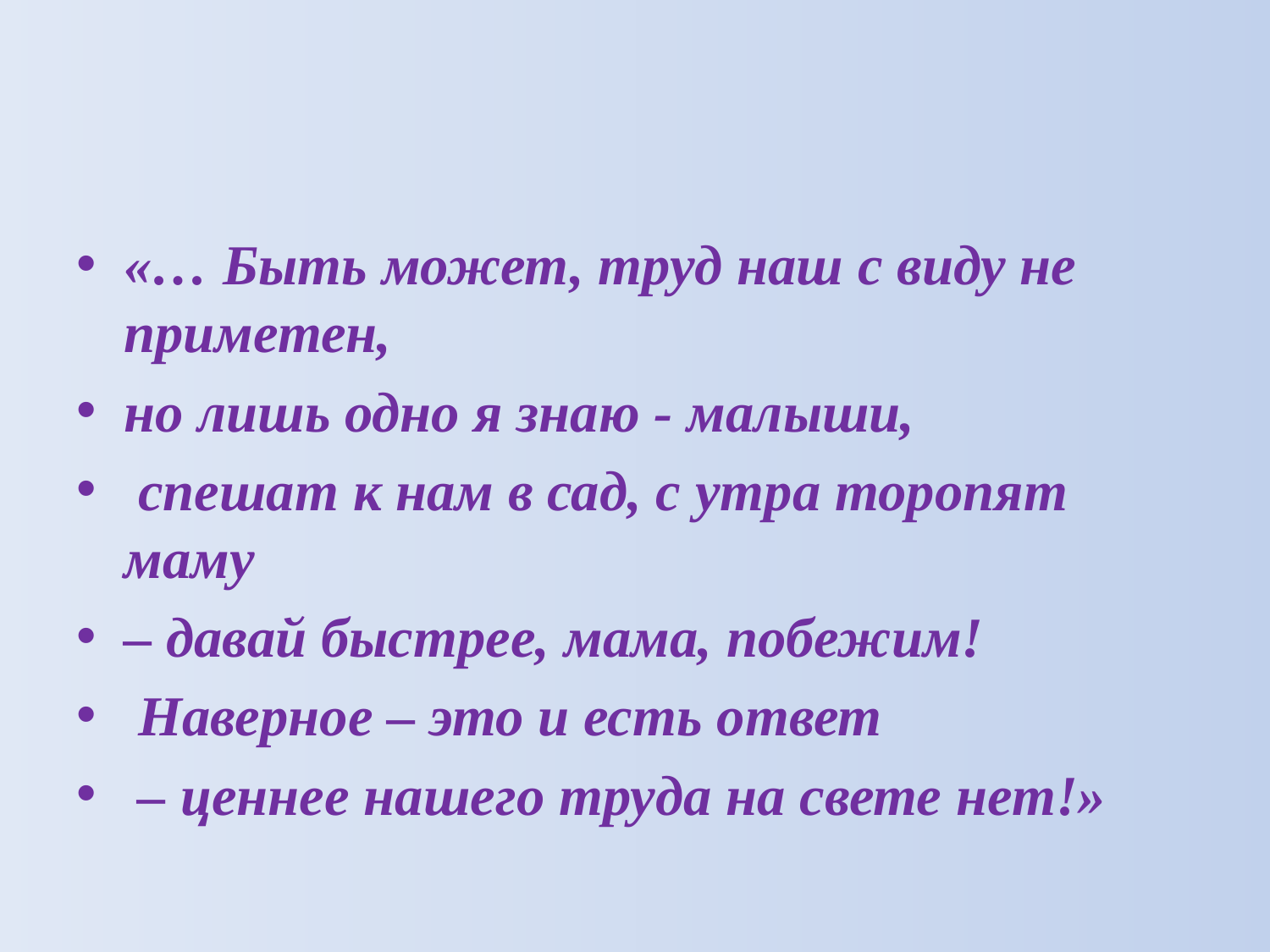

«… Быть может, труд наш с виду не приметен,
но лишь одно я знаю - малыши,
 спешат к нам в сад, с утра торопят маму
– давай быстрее, мама, побежим!
 Наверное – это и есть ответ
 – ценнее нашего труда на свете нет!»